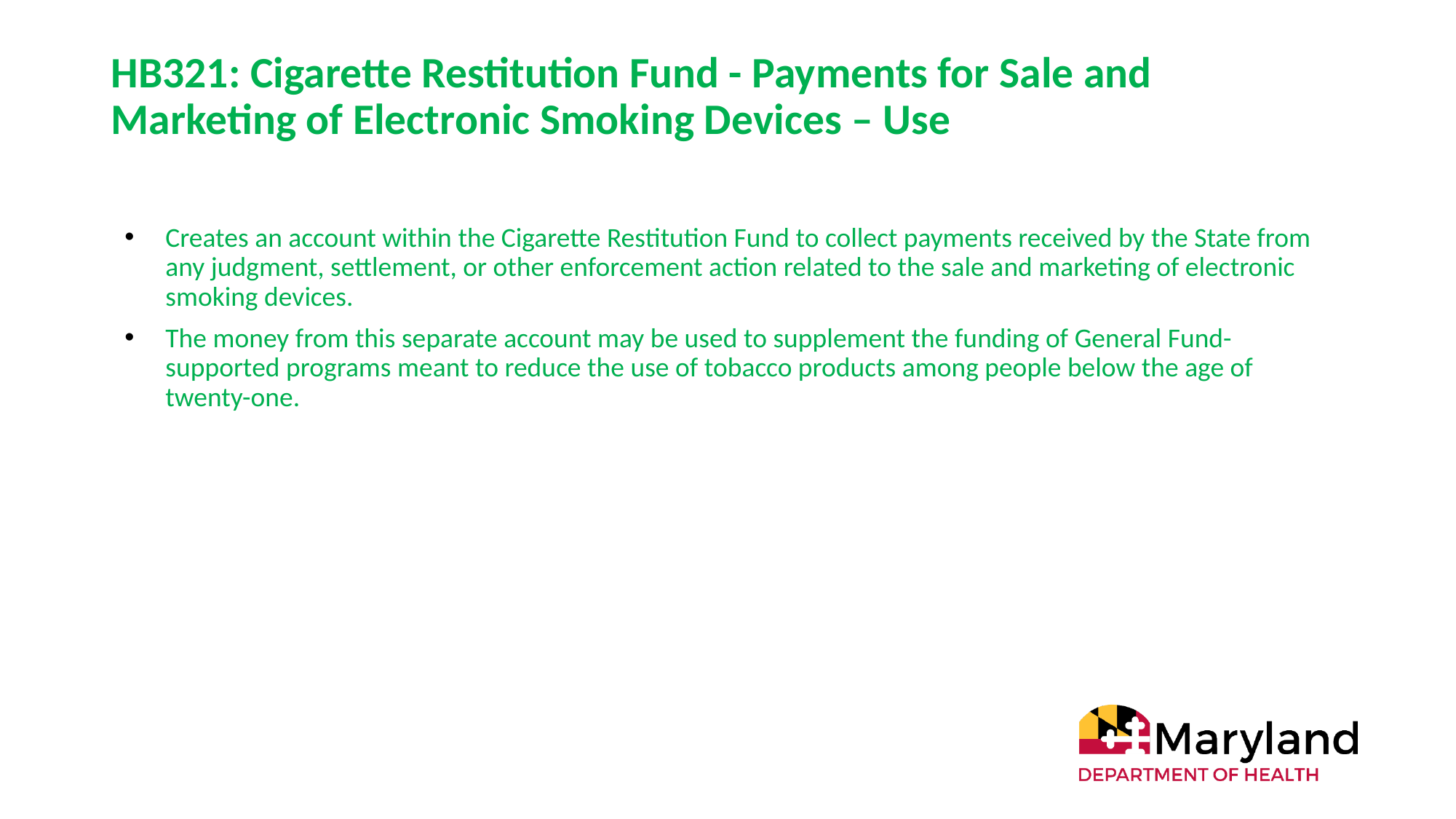

# HB321: Cigarette Restitution Fund - Payments for Sale and Marketing of Electronic Smoking Devices – Use
Creates an account within the Cigarette Restitution Fund to collect payments received by the State from any judgment, settlement, or other enforcement action related to the sale and marketing of electronic smoking devices.
The money from this separate account may be used to supplement the funding of General Fund-supported programs meant to reduce the use of tobacco products among people below the age of twenty-one.